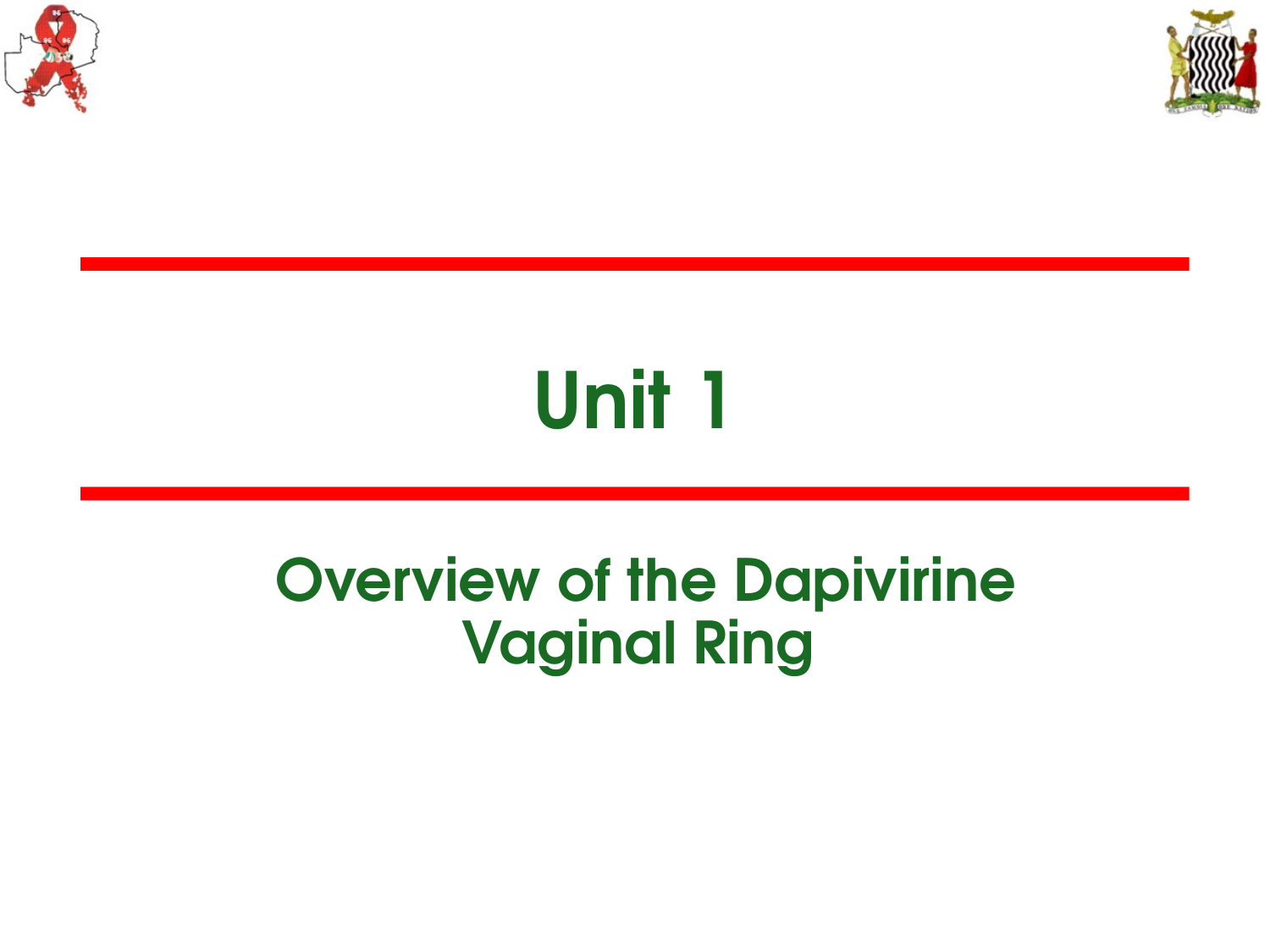

# Unit 1
Overview of the Dapivirine Vaginal Ring